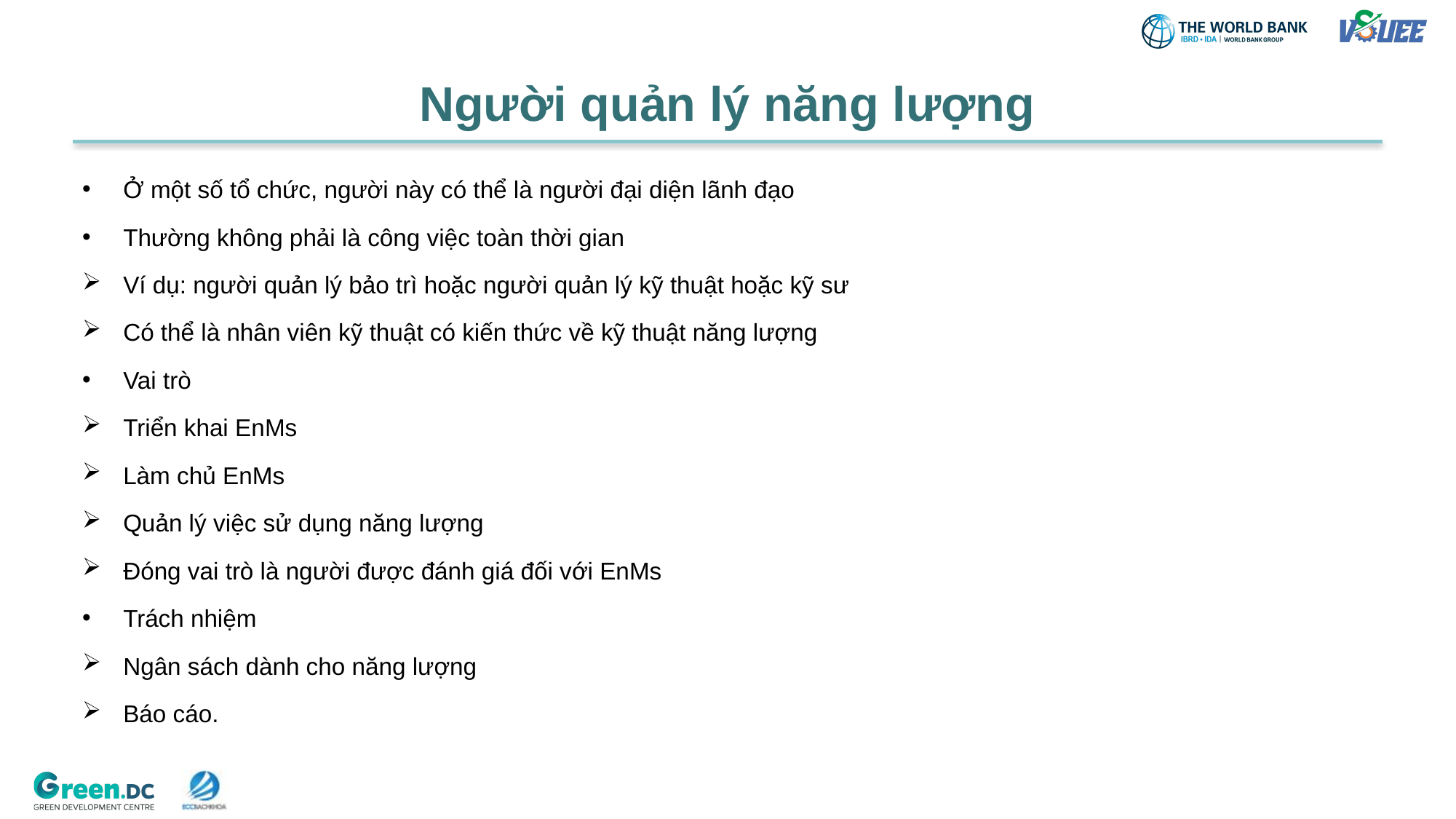

Người quản lý năng lượng
Ở một số tổ chức, người này có thể là người đại diện lãnh đạo
Thường không phải là công việc toàn thời gian
Ví dụ: người quản lý bảo trì hoặc người quản lý kỹ thuật hoặc kỹ sư
Có thể là nhân viên kỹ thuật có kiến thức về kỹ thuật năng lượng
Vai trò
Triển khai EnMs
Làm chủ EnMs
Quản lý việc sử dụng năng lượng
Đóng vai trò là người được đánh giá đối với EnMs
Trách nhiệm
Ngân sách dành cho năng lượng
Báo cáo.